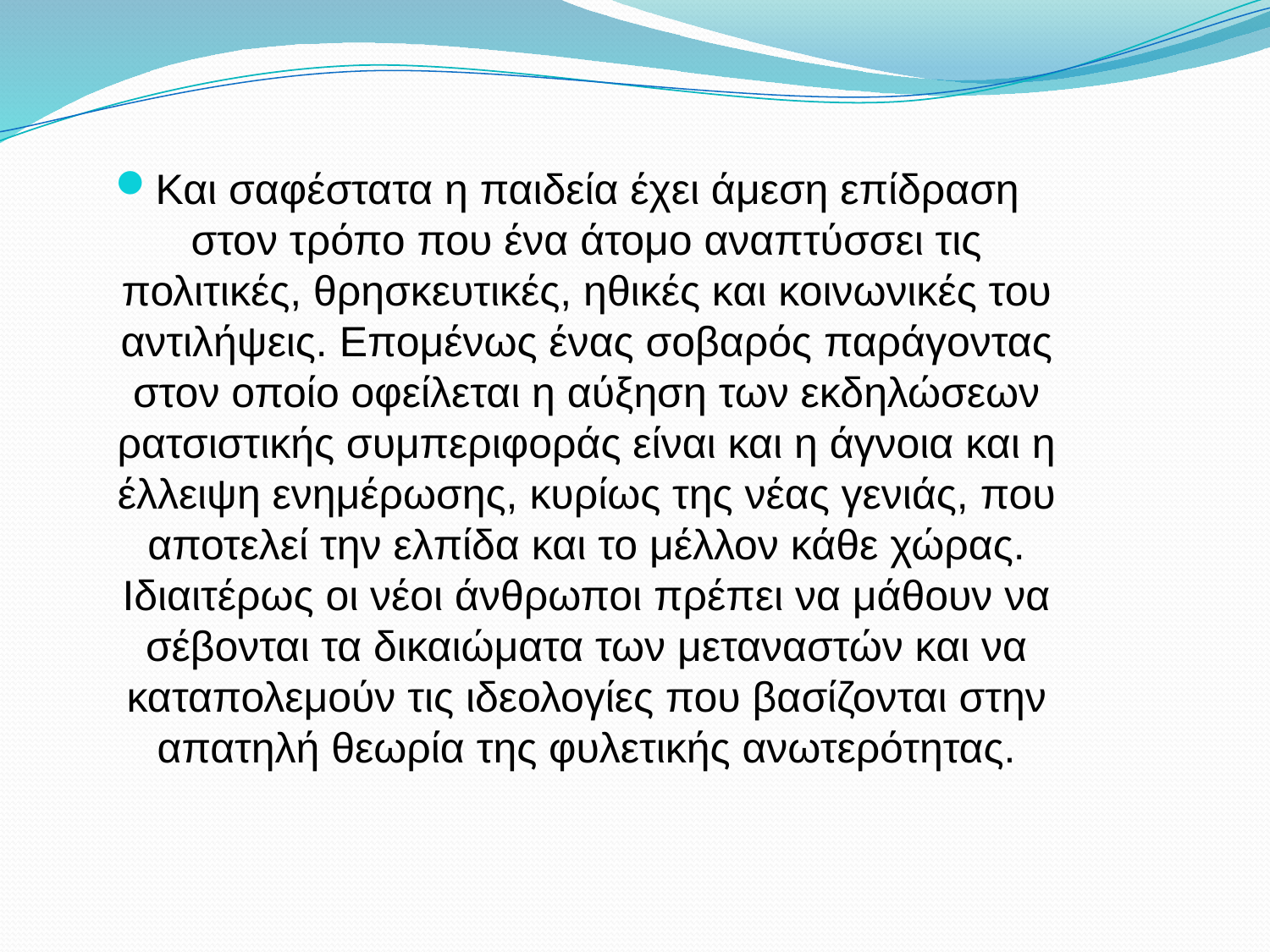

Και σαφέστατα η παιδεία έχει άμεση επίδραση στον τρόπο που ένα άτομο αναπτύσσει τις πολιτικές, θρησκευτικές, ηθικές και κοινωνικές του αντιλήψεις. Επομένως ένας σοβαρός παράγοντας στον οποίο οφείλεται η αύξηση των εκδηλώσεων ρατσιστικής συμπεριφοράς είναι και η άγνοια και η έλλειψη ενημέρωσης, κυρίως της νέας γενιάς, που αποτελεί την ελπίδα και το μέλλον κάθε χώρας. Ιδιαιτέρως οι νέοι άνθρωποι πρέπει να μάθουν να σέβονται τα δικαιώματα των μεταναστών και να καταπολεμούν τις ιδεολογίες που βασίζονται στην απατηλή θεωρία της φυλετικής ανωτερότητας.